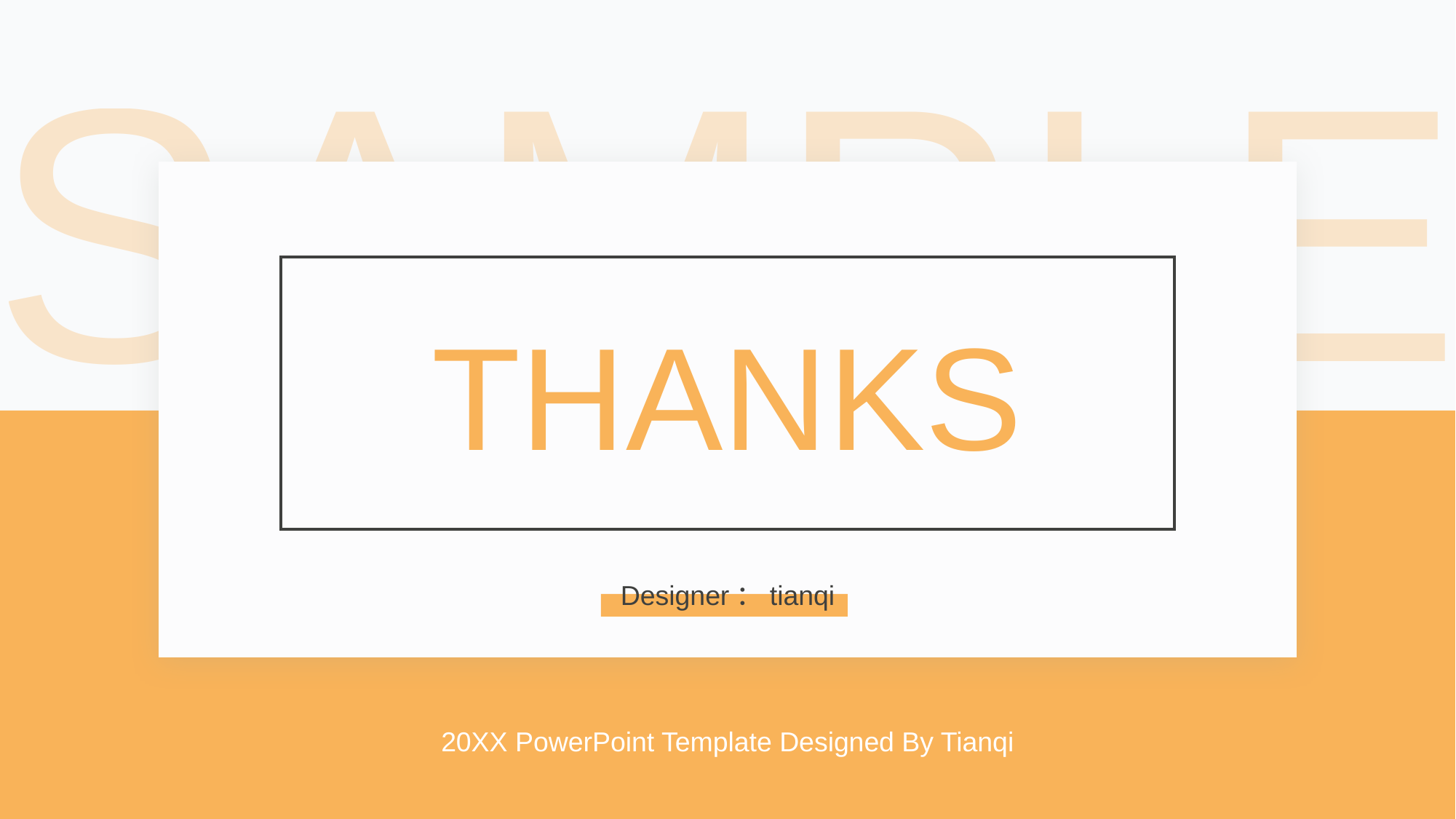

SAMPLE

THANKS

Designer：tianqi

20XX PowerPoint Template Designed By Tianqi